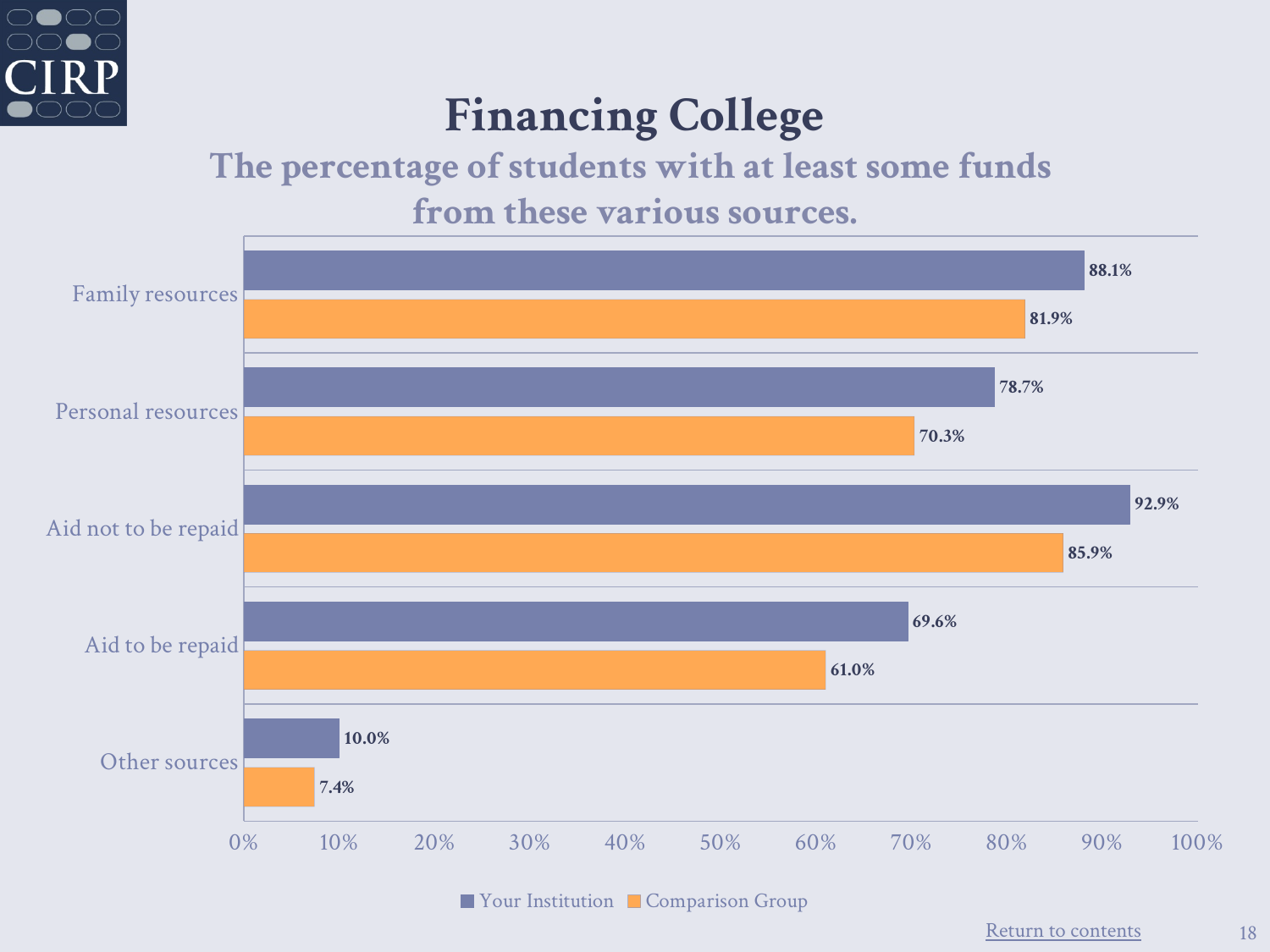

# Financing College The percentage of students with at least some funds from these various sources.

### Chart

| Category | Comparison Group | Your Institution |
|---|---|---|
| Other sources | 0.07400000000000001 | 0.1 |
| Aid to be repaid | 0.61 | 0.696 |
| Aid not to be repaid | 0.859 | 0.929 |
| Personal resources | 0.7030000000000001 | 0.787 |
| Family resources | 0.819 | 0.881 |
18